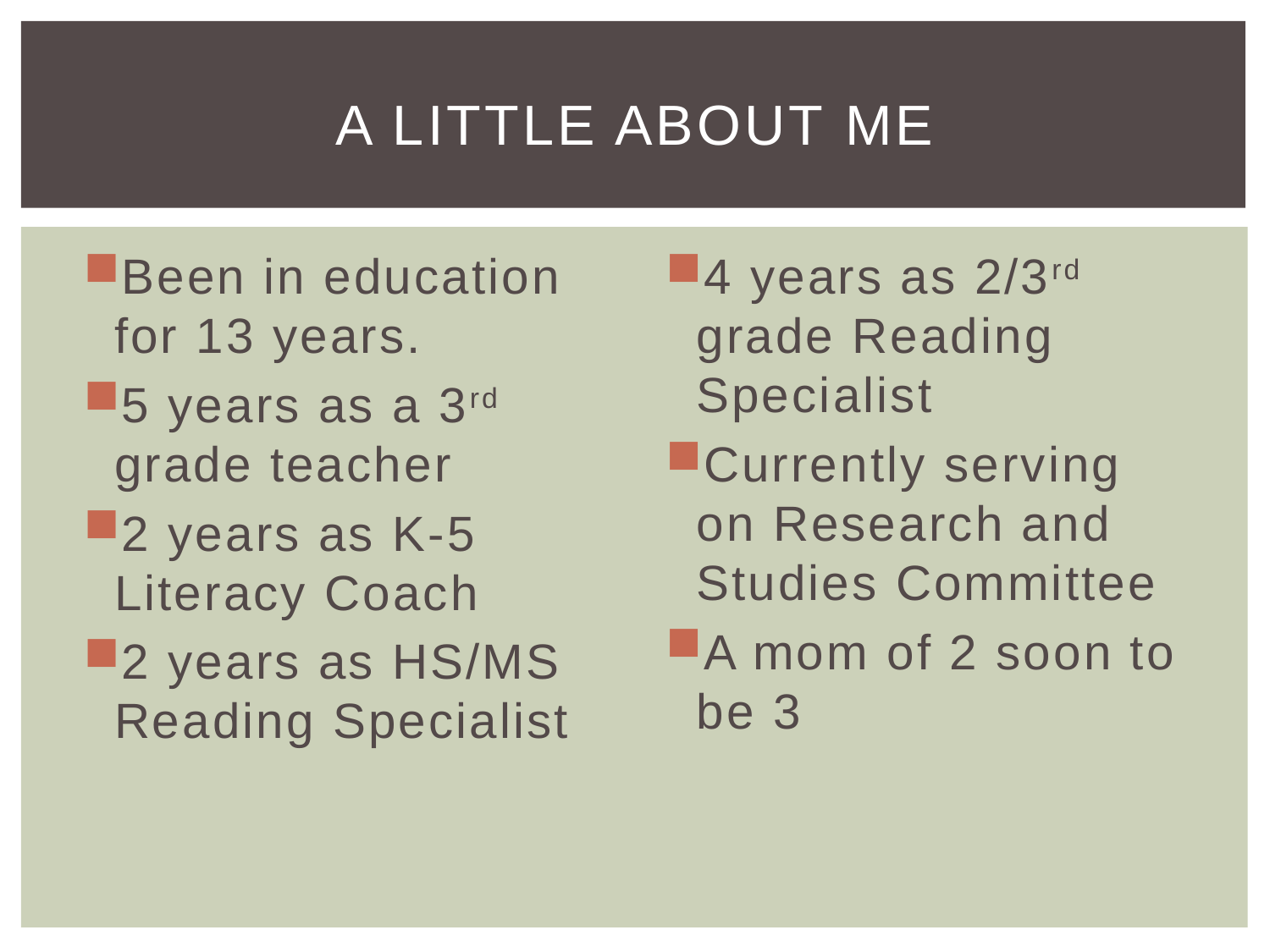

# A Little About Me
Been in education for 13 years.
5 years as a 3rd grade teacher
2 years as K-5 Literacy Coach
2 years as HS/MS Reading Specialist
4 years as 2/3rd grade Reading Specialist
Currently serving on Research and Studies Committee
A mom of 2 soon to be 3